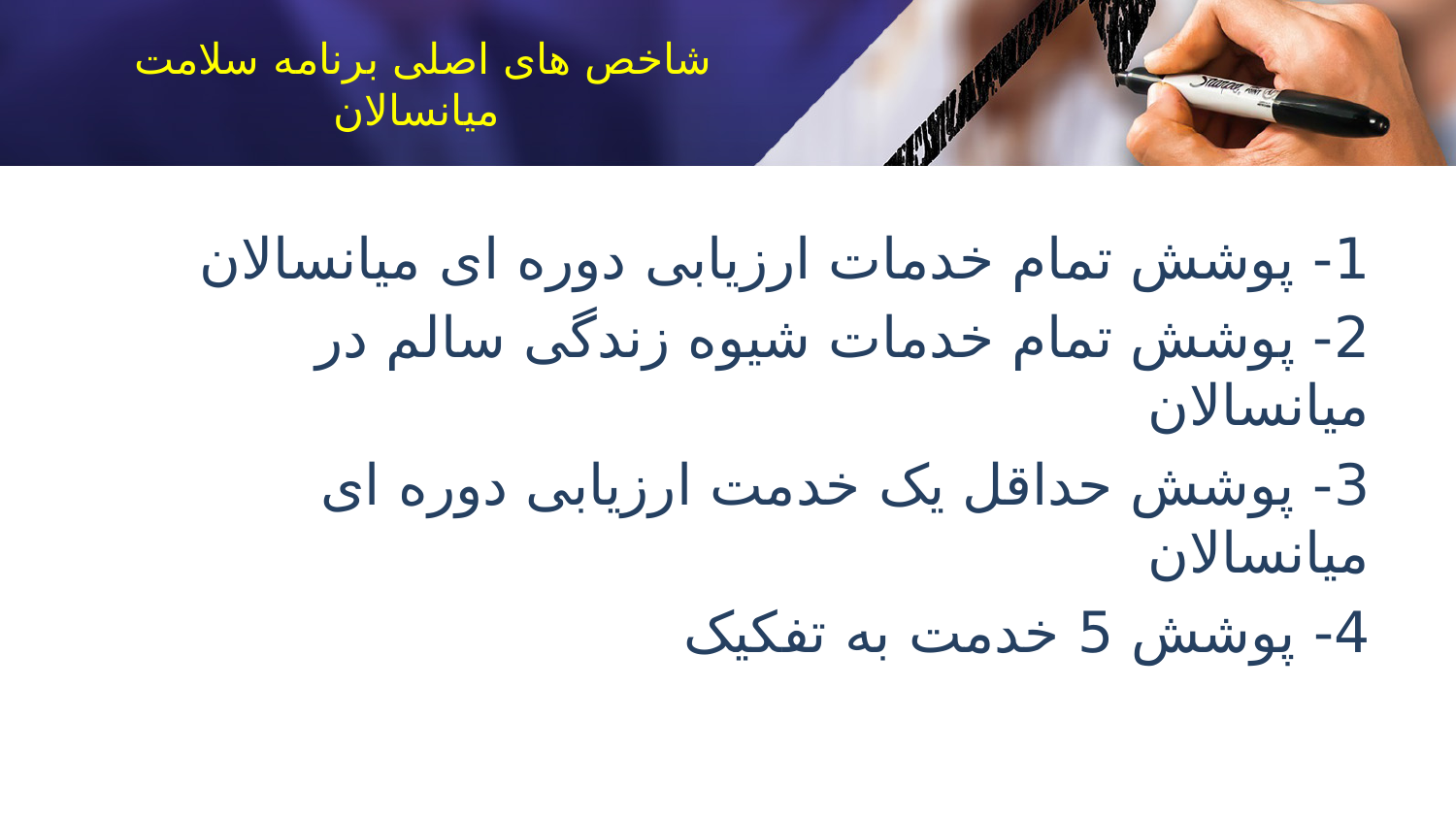

# شاخص های اصلی برنامه سلامت میانسالان
1- پوشش تمام خدمات ارزیابی دوره ای میانسالان
2- پوشش تمام خدمات شیوه زندگی سالم در میانسالان
3- پوشش حداقل یک خدمت ارزیابی دوره ای میانسالان
4- پوشش 5 خدمت به تفکیک